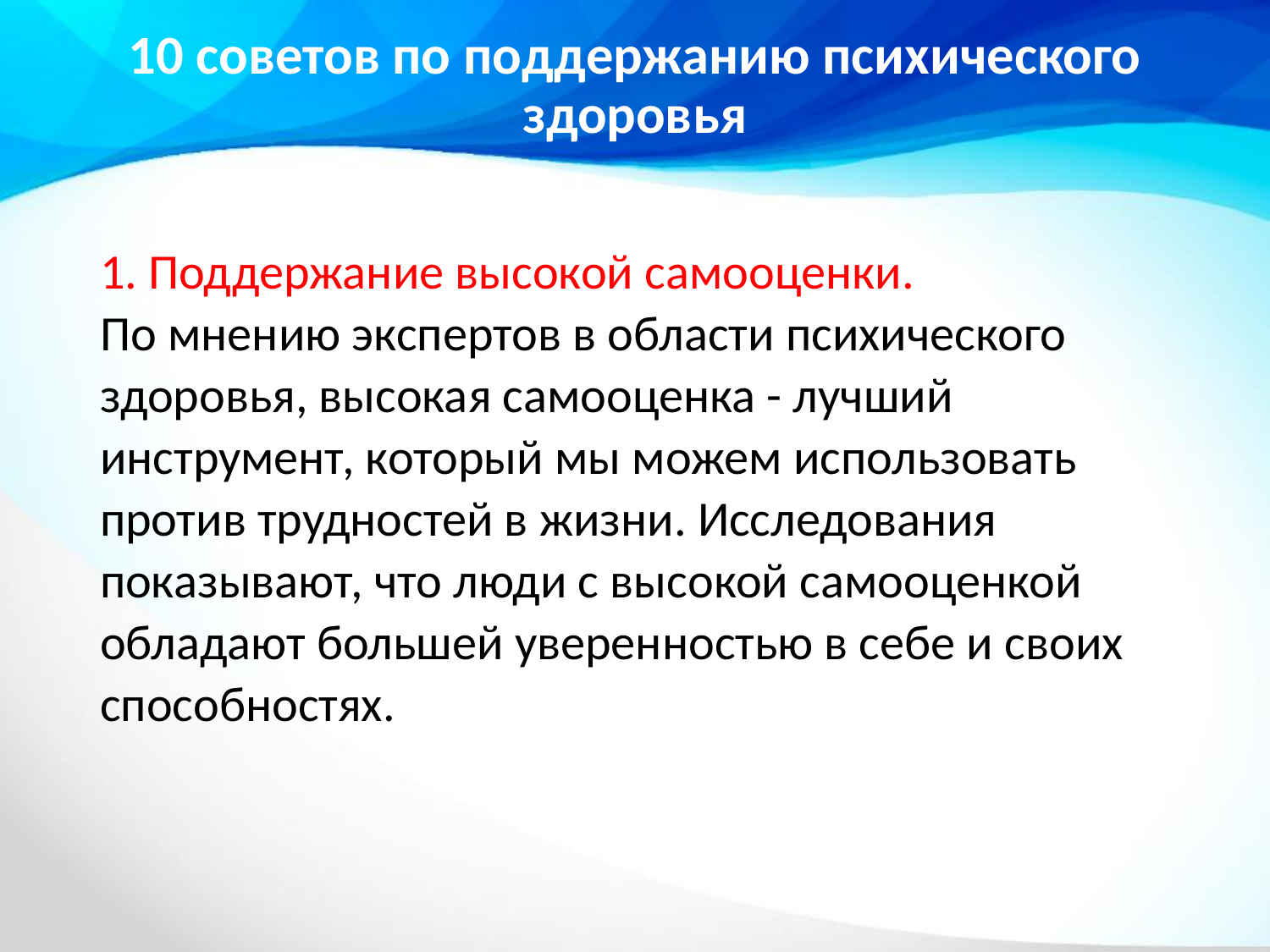

# 10 советов по поддержанию психического здоровья
1. Поддержание высокой самооценки.
По мнению экспертов в области психического здоровья, высокая самооценка - лучший инструмент, который мы можем использовать против трудностей в жизни. Исследования показывают, что люди с высокой самооценкой обладают большей уверенностью в себе и своих способностях.